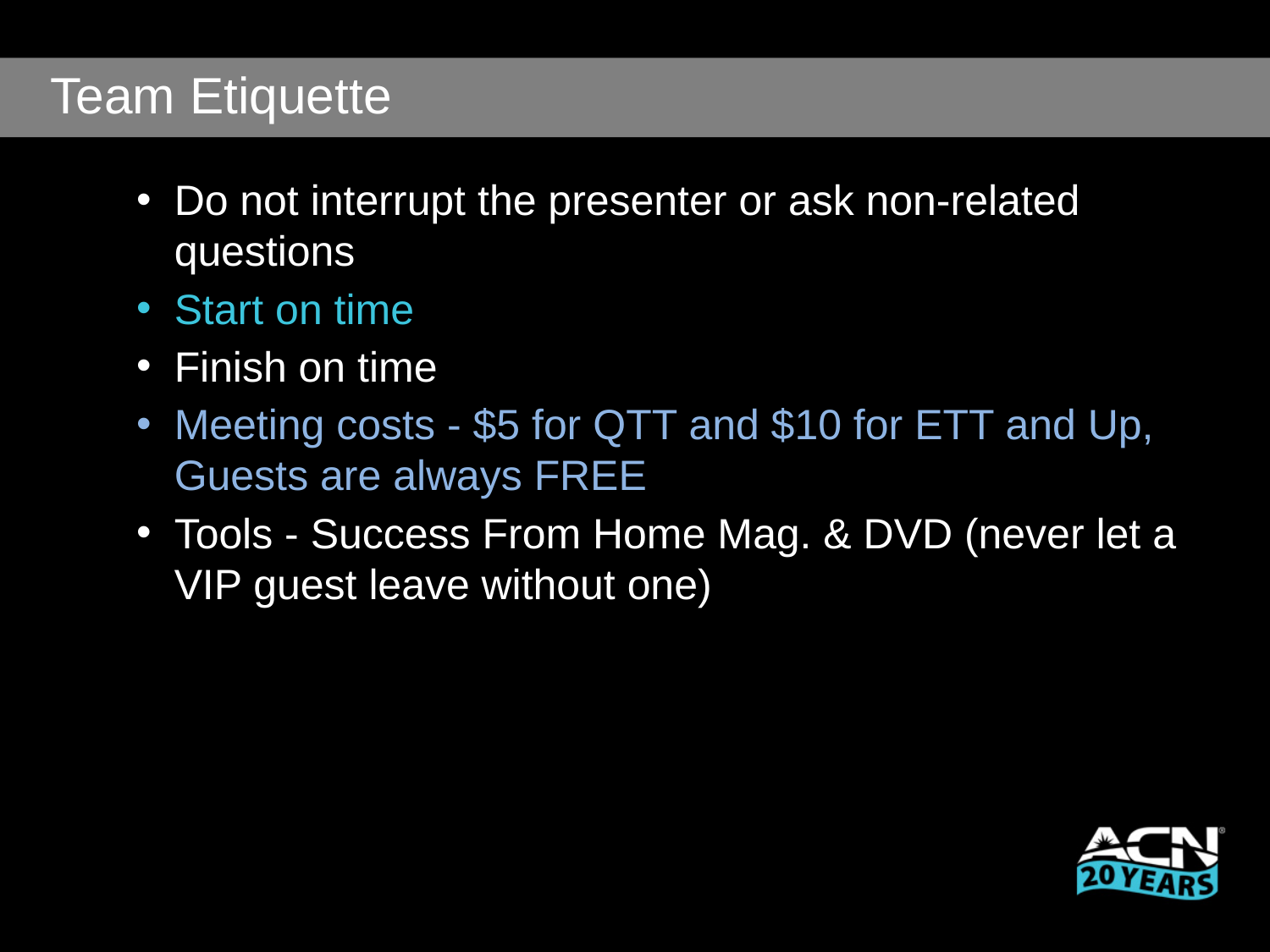

Team Etiquette

Do not interrupt the presenter or ask non-related questions
Start on time
Finish on time
Meeting costs - $5 for QTT and $10 for ETT and Up, Guests are always FREE
Tools - Success From Home Mag. & DVD (never let a VIP guest leave without one)